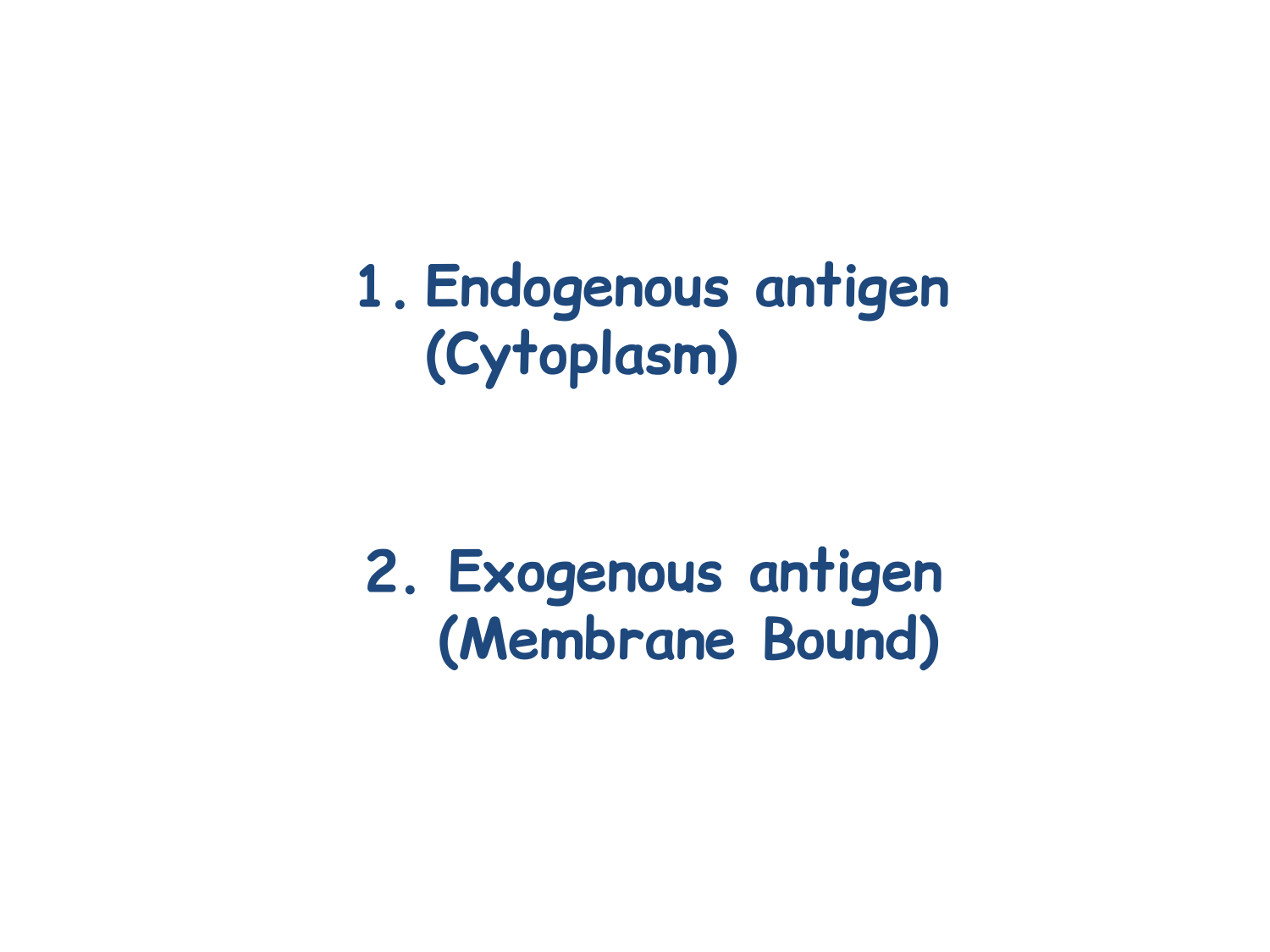

Endogenous antigen
	(Cytoplasm)
2. Exogenous antigen
   (Membrane Bound)